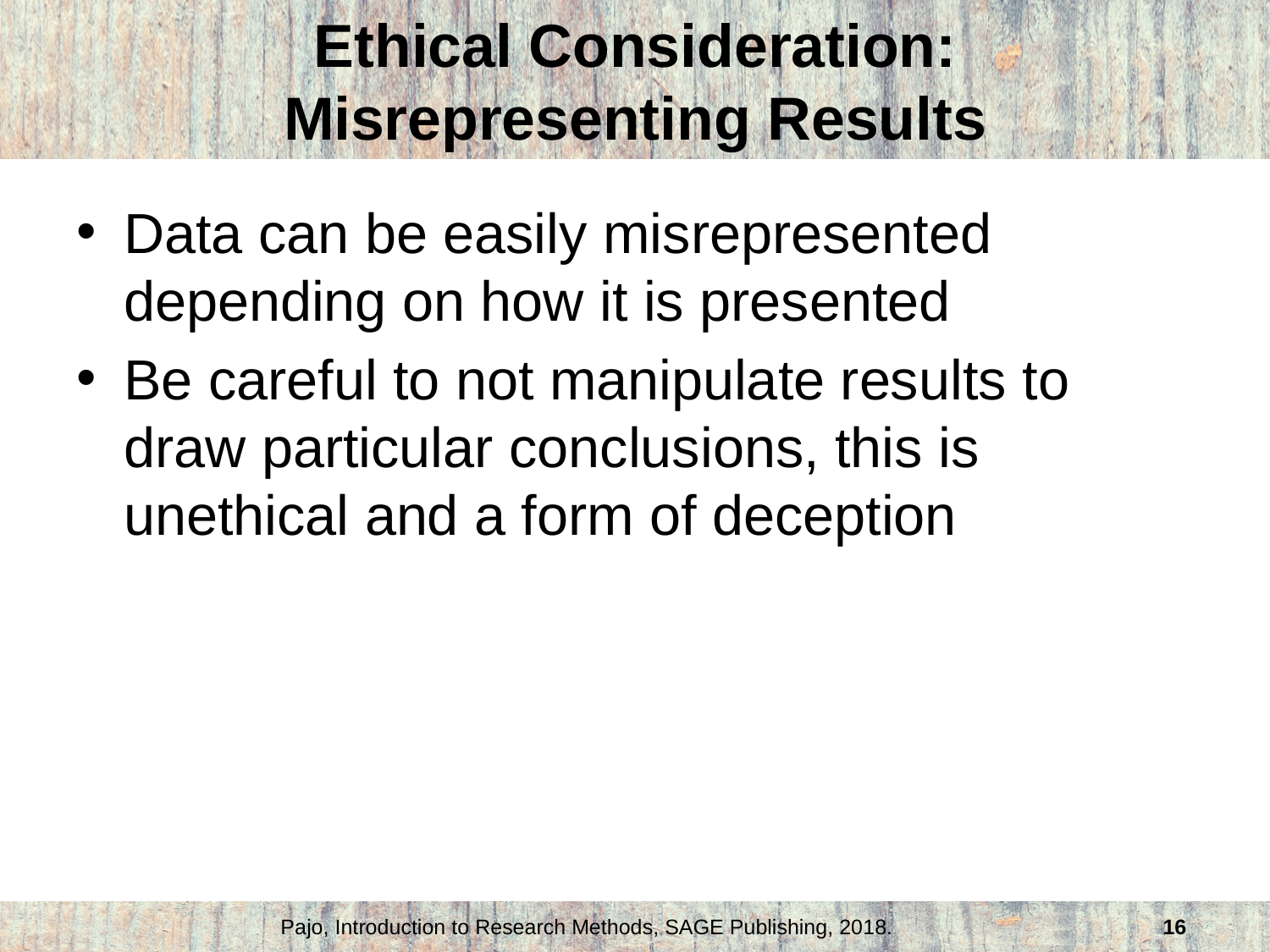

# Ethical Consideration: Misrepresenting Results
Data can be easily misrepresented depending on how it is presented
Be careful to not manipulate results to draw particular conclusions, this is unethical and a form of deception

Pajo, Introduction to Research Methods, SAGE Publishing, 2018.
16